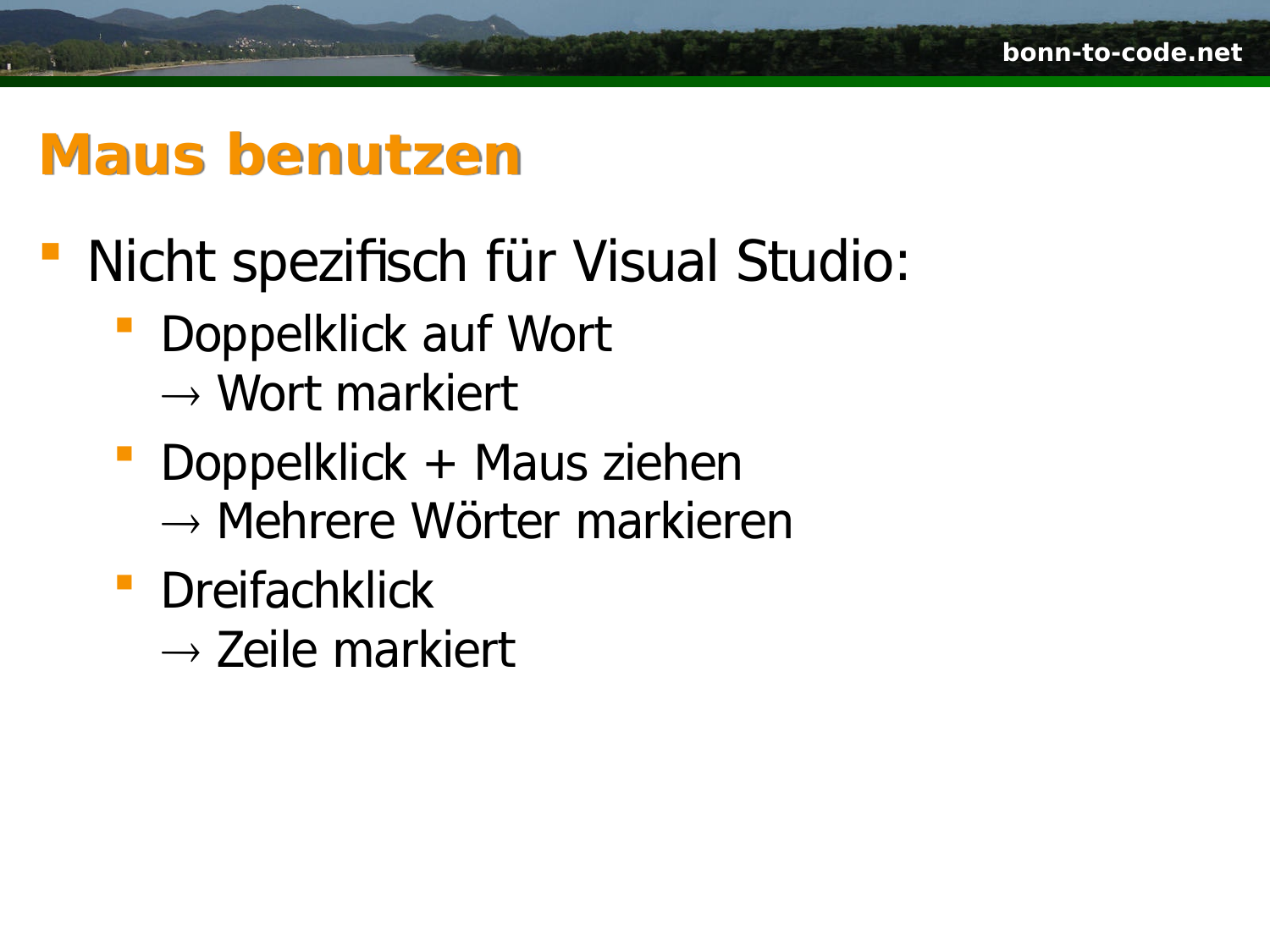

# Maus benutzen
Nicht spezifisch für Visual Studio:
Doppelklick auf Wort
→ Wort markiert
Doppelklick + Maus ziehen
→ Mehrere Wörter markieren
Dreifachklick
→ Zeile markiert